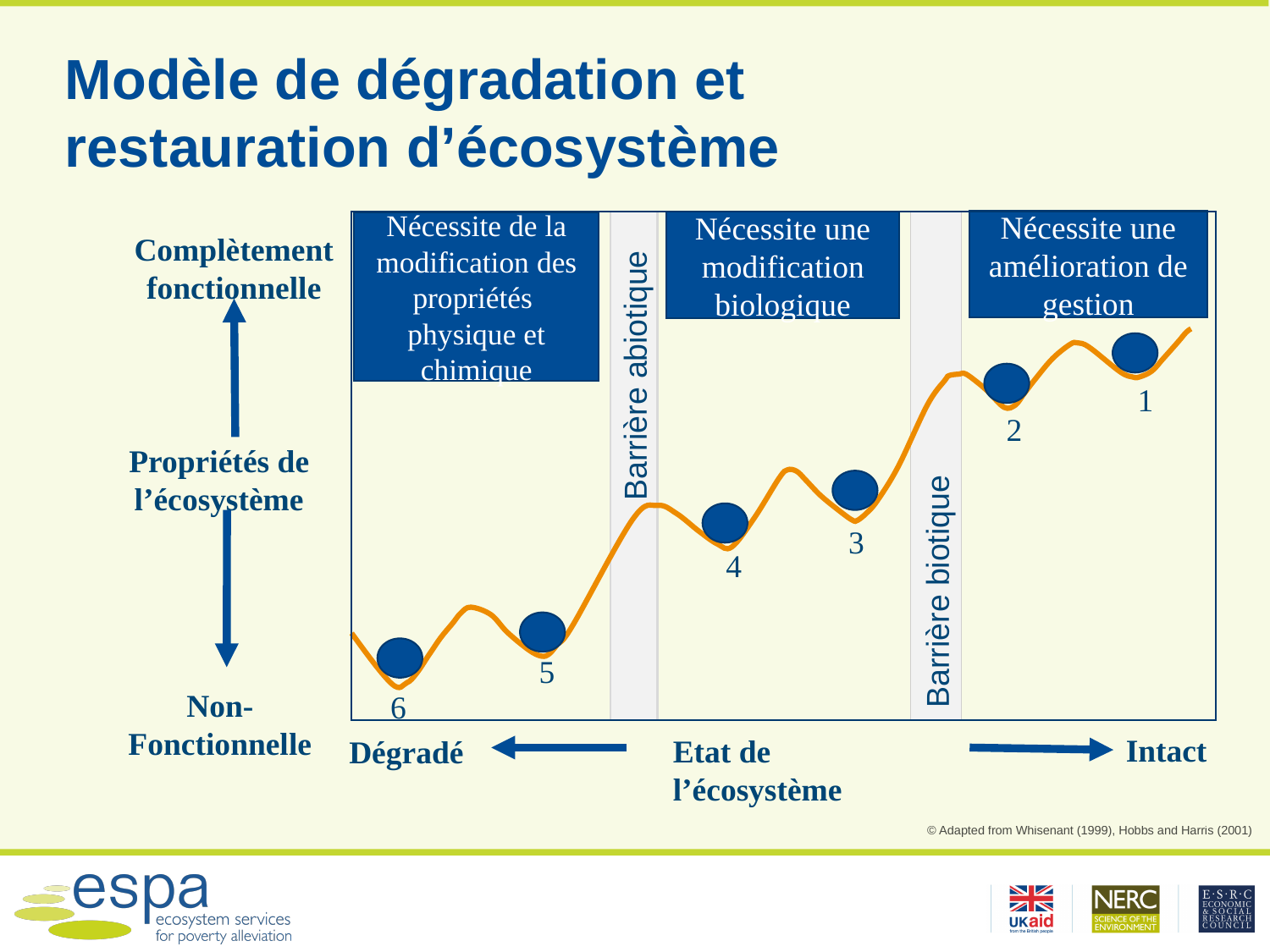

# Modèle de dégradation et restauration d’écosystème
Nécessite une amélioration de gestion
Nécessite une modification biologique

Nécessite de la modification des propriétés  physique et chimique
Complètement fonctionnelle

Propriétés de l’écosystème
Barrière biotique
Barrière abiotique
Non-Fonctionnelle
Intact
Etat de l’écosystème
Dégradé
1
2
3
4
5
6
© Adapted from Whisenant (1999), Hobbs and Harris (2001)